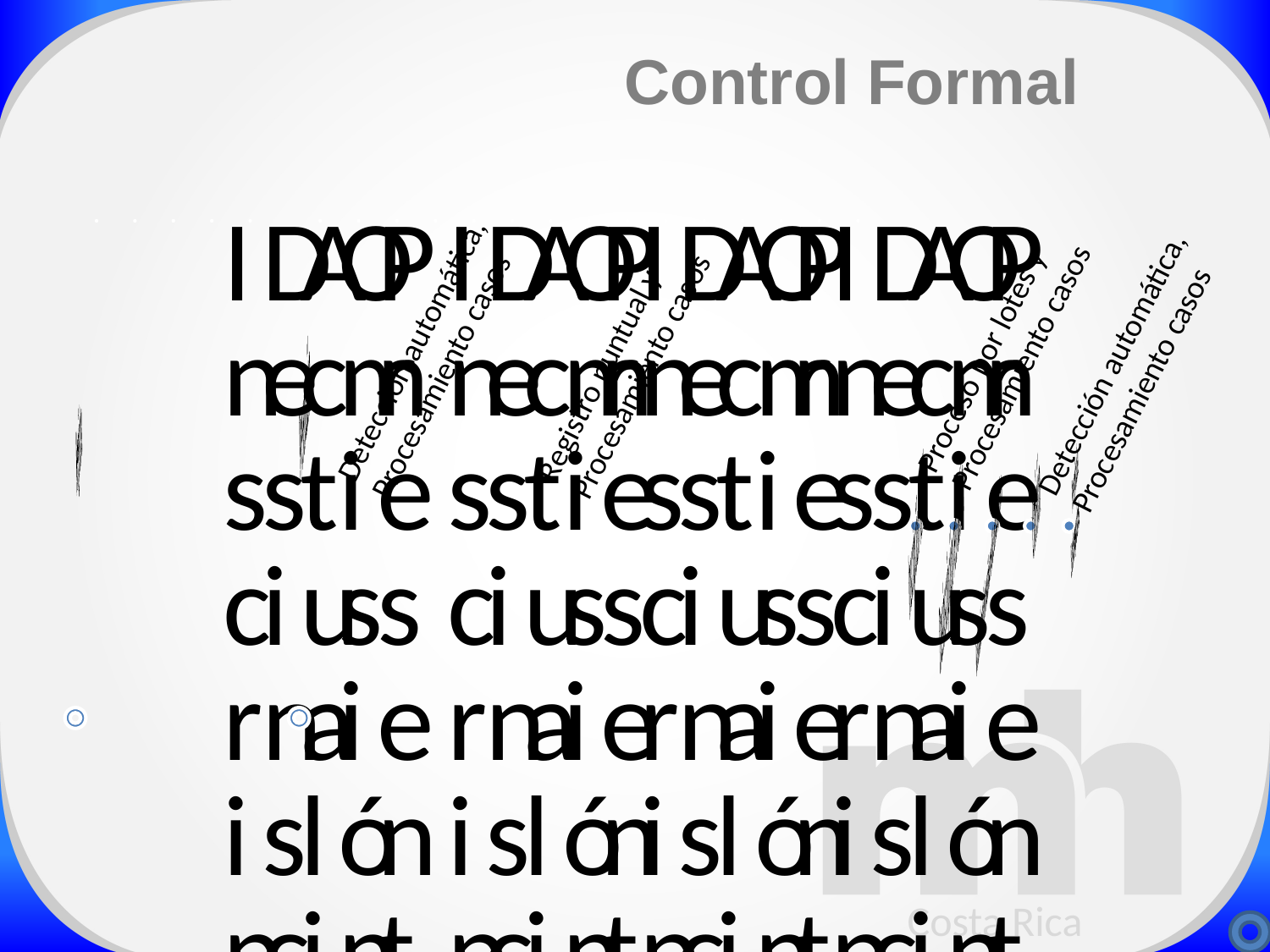

Control Formal

Proceso por lotes y
Procesamiento casos
Detección automática,
Procesamiento casos
Registro puntual y
Procesamiento casos
Detección automática,
Procesamiento casos
Costa Rica